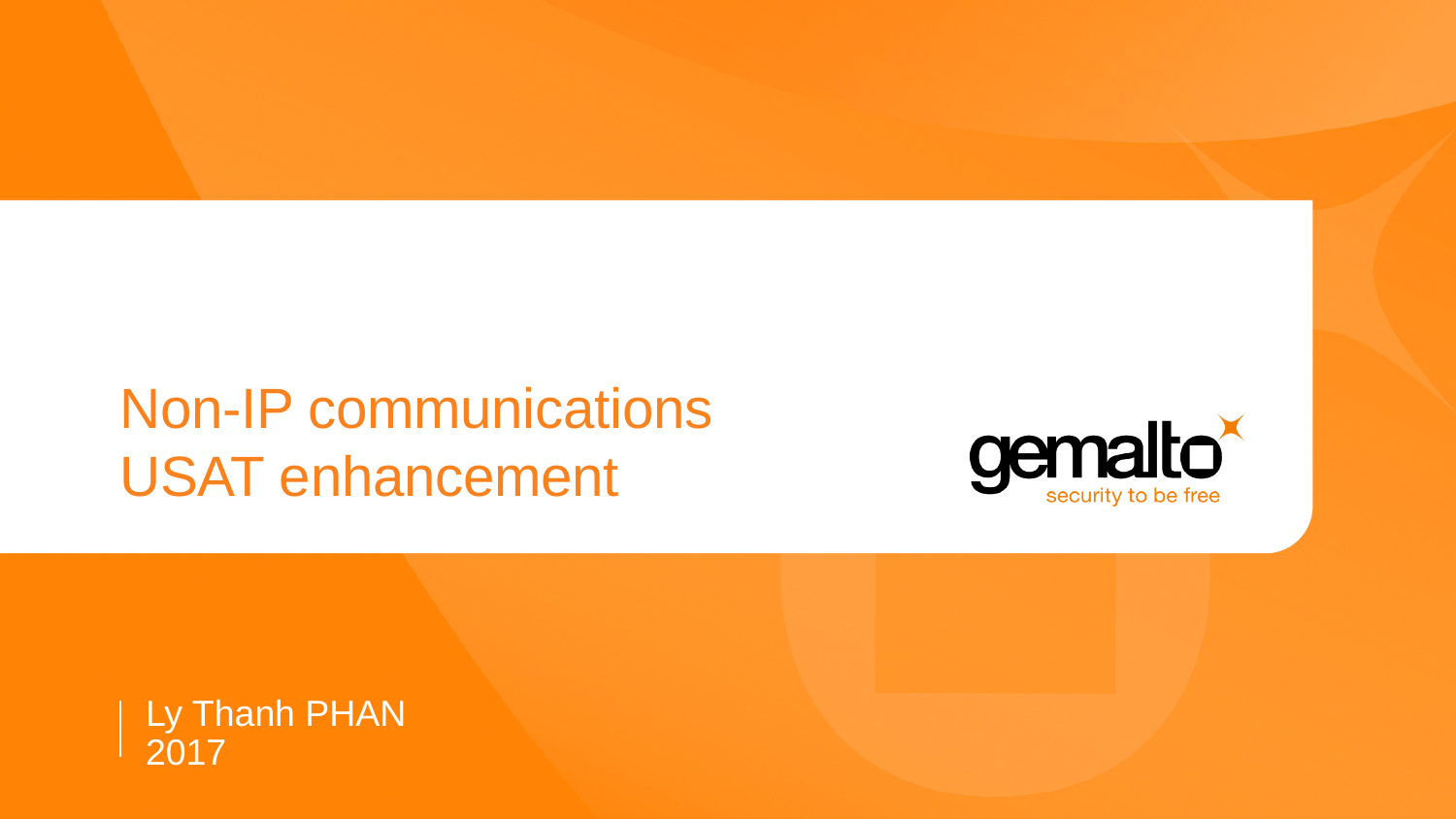

# Non-IP communications USAT enhancement
Ly Thanh PHAN
2017